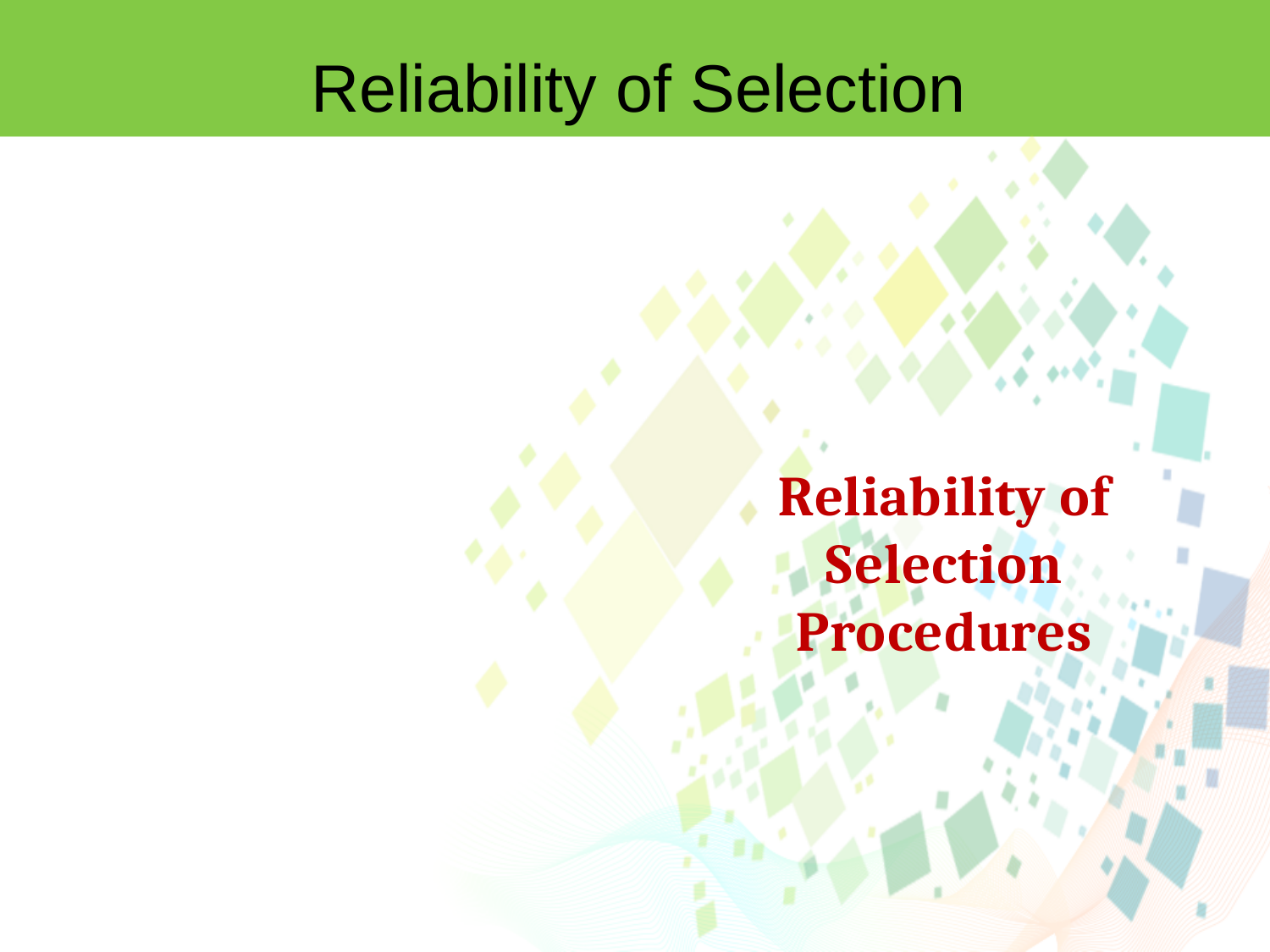

Reliability of Selection
Reliability of Selection Procedures